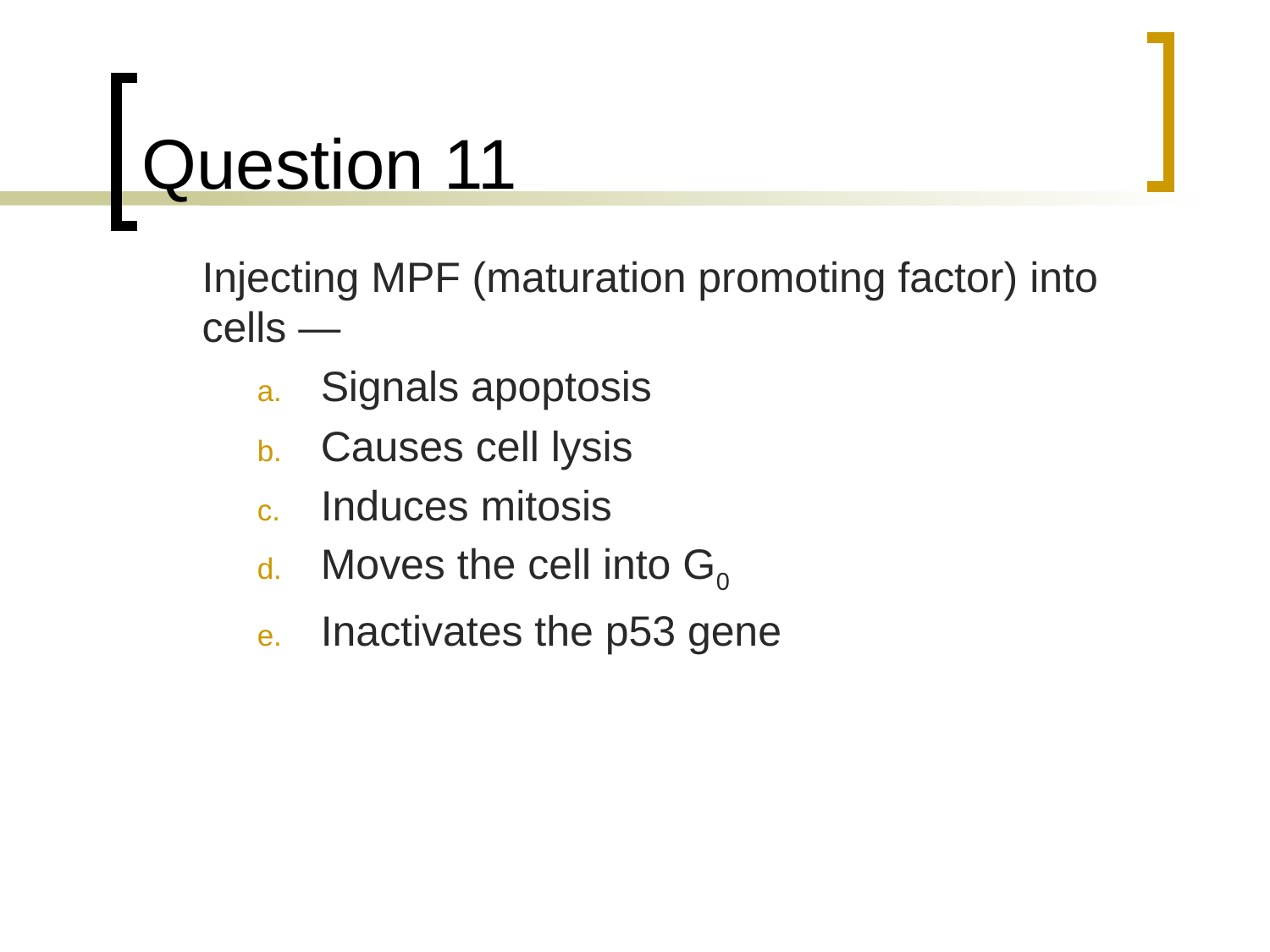

# Question 11
 	Injecting MPF (maturation promoting factor) into cells —
Signals apoptosis
Causes cell lysis
Induces mitosis
Moves the cell into G0
Inactivates the p53 gene